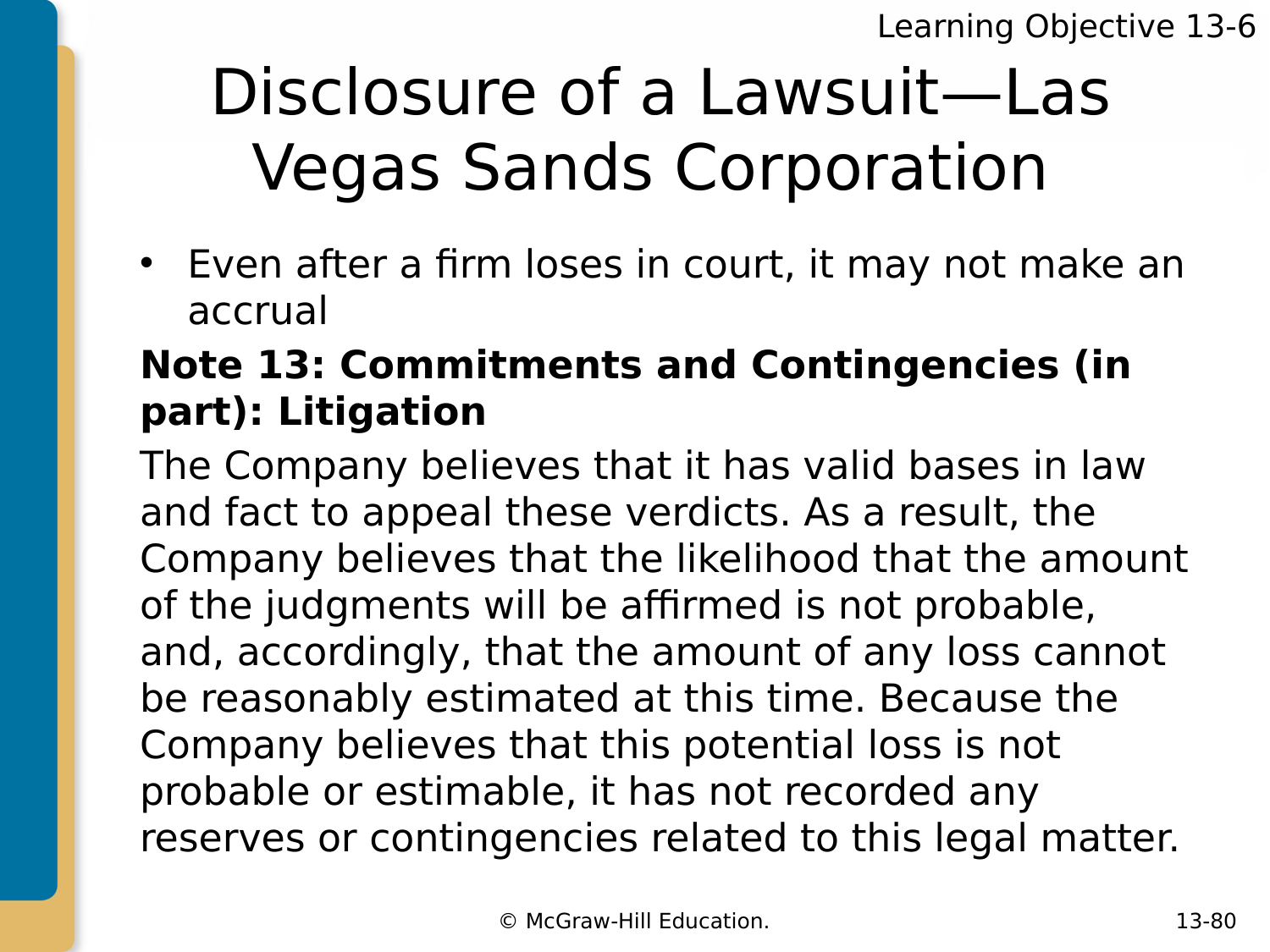

Learning Objective 13-6
# Disclosure of a Lawsuit—Las Vegas Sands Corporation
Even after a firm loses in court, it may not make an accrual
Note 13: Commitments and Contingencies (in part): Litigation
The Company believes that it has valid bases in law and fact to appeal these verdicts. As a result, the Company believes that the likelihood that the amount of the judgments will be affirmed is not probable, and, accordingly, that the amount of any loss cannot be reasonably estimated at this time. Because the Company believes that this potential loss is not probable or estimable, it has not recorded any reserves or contingencies related to this legal matter.